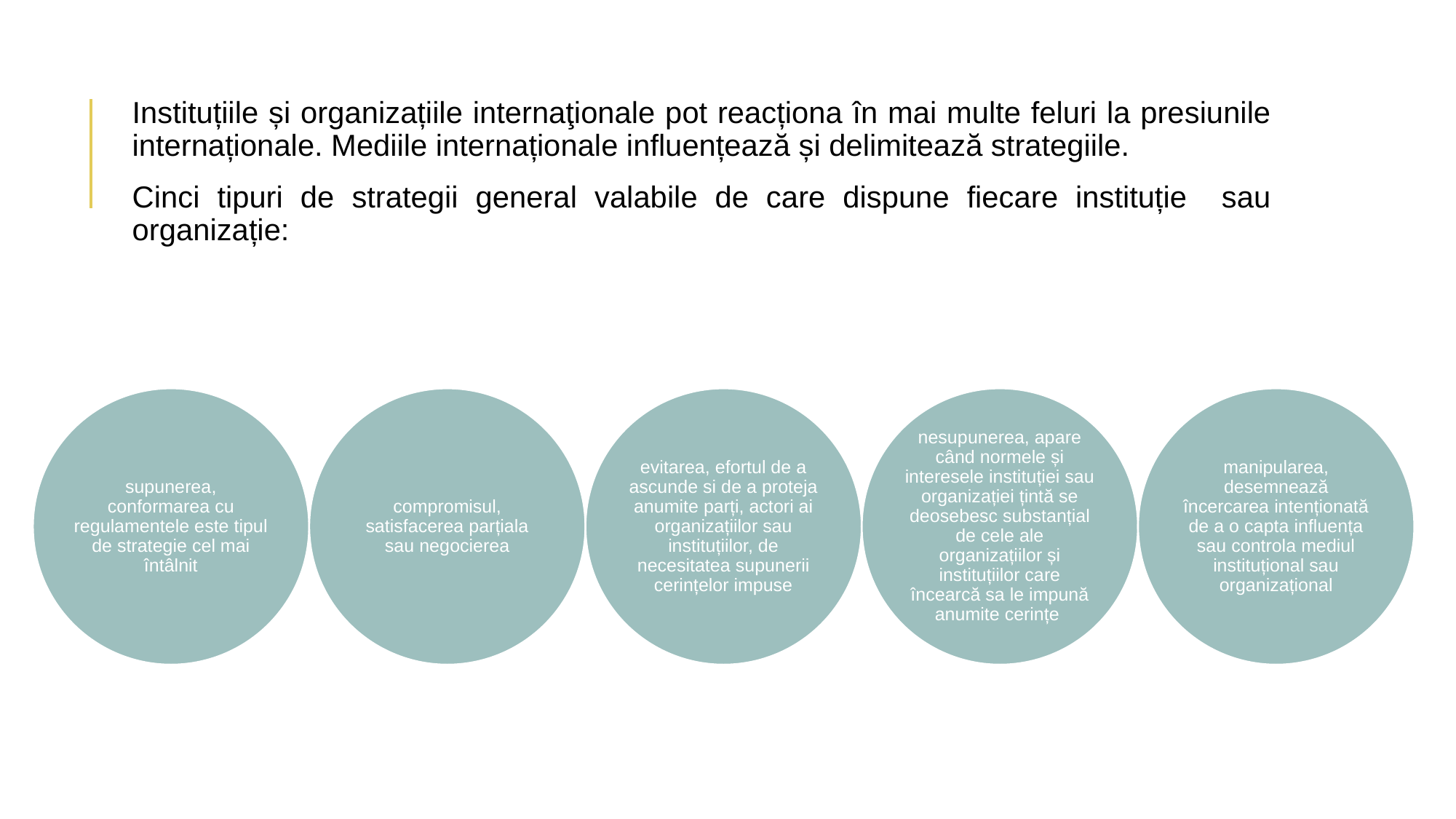

Instituțiile și organizațiile internaţionale pot reacționa în mai multe feluri la presiunile internaționale. Mediile internaționale influențează și delimitează strategiile.
Cinci tipuri de strategii general valabile de care dispune fiecare instituție  sau organizație:

supunerea, conformarea cu regulamentele este tipul de strategie cel mai întâlnit
compromisul, satisfacerea parțiala sau negocierea
evitarea, efortul de a ascunde si de a proteja anumite parți, actori ai organizațiilor sau instituțiilor, de necesitatea supunerii cerințelor impuse
nesupunerea, apare când normele și interesele instituției sau organizației țintă se deosebesc substanțial de cele ale organizațiilor și instituțiilor care încearcă sa le impună anumite cerințe
manipularea, desemnează încercarea intenționată de a o capta influența sau controla mediul instituțional sau organizațional